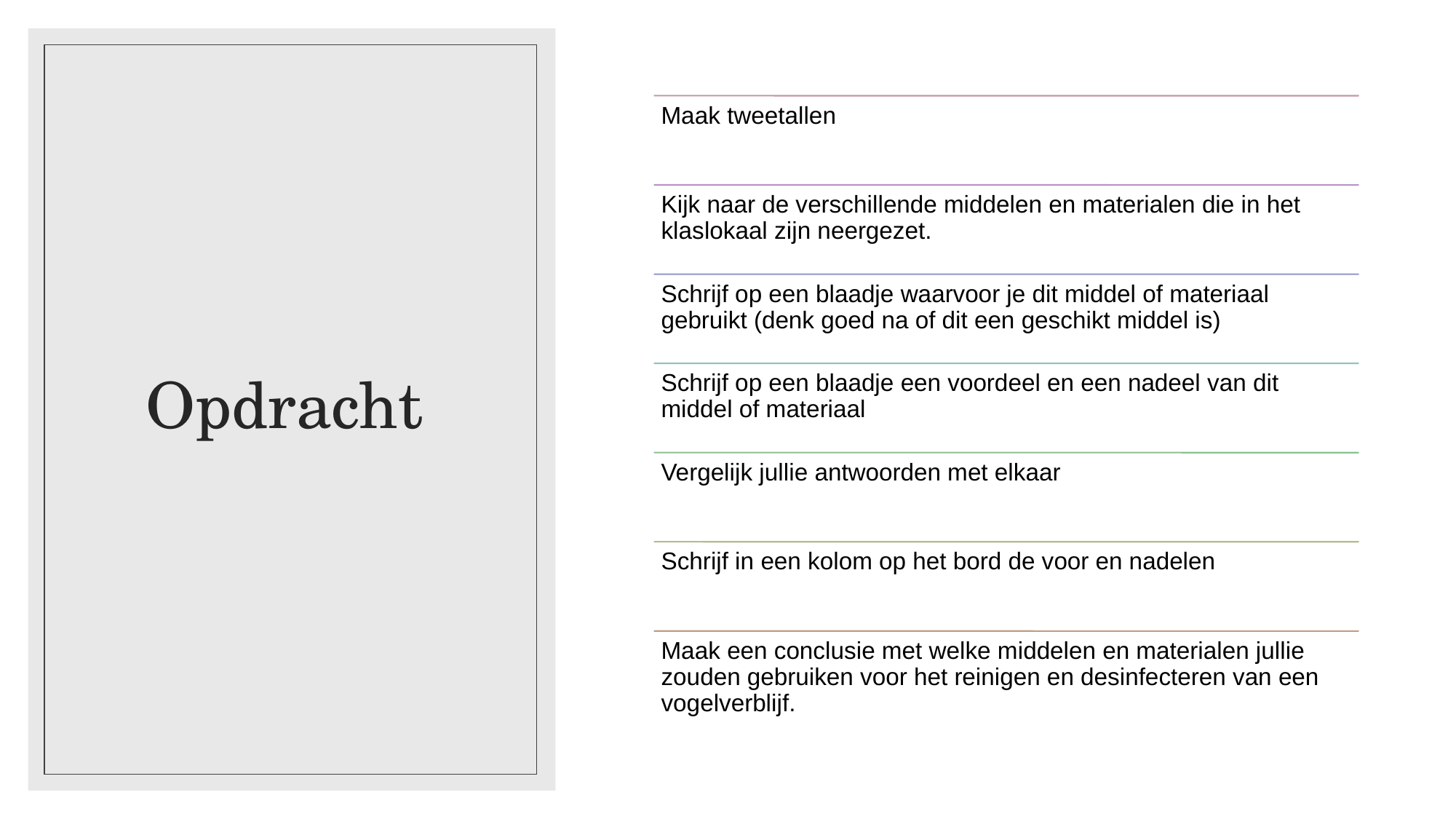

# Opdracht
Maak tweetallen
Kijk naar de verschillende middelen en materialen die in het klaslokaal zijn neergezet.
Schrijf op een blaadje waarvoor je dit middel of materiaal gebruikt (denk goed na of dit een geschikt middel is)
Schrijf op een blaadje een voordeel en een nadeel van dit middel of materiaal
Vergelijk jullie antwoorden met elkaar
Schrijf in een kolom op het bord de voor en nadelen
Maak een conclusie met welke middelen en materialen jullie zouden gebruiken voor het reinigen en desinfecteren van een vogelverblijf.